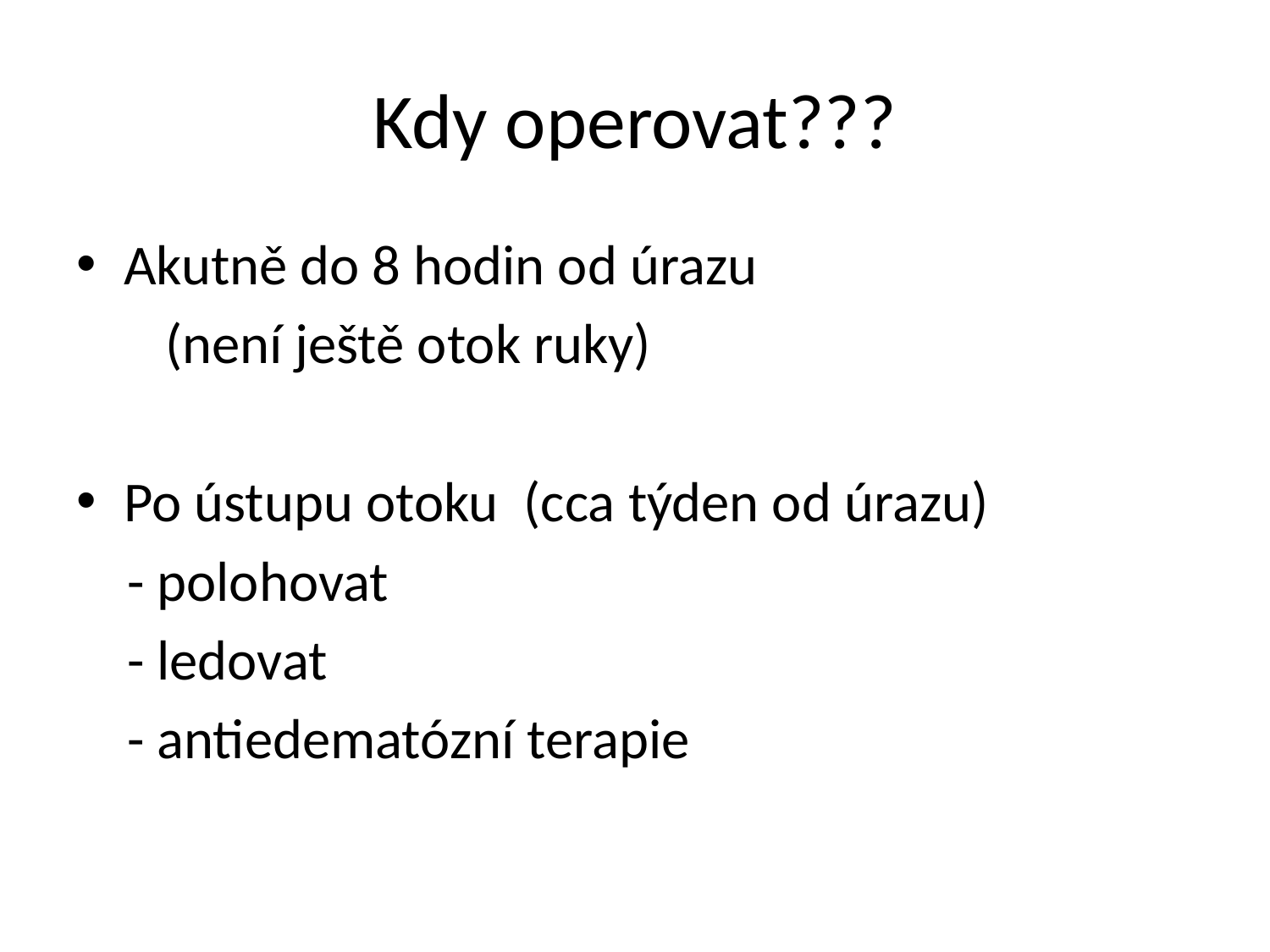

# Kdy operovat???
Akutně do 8 hodin od úrazu
       (není ještě otok ruky)

Po ústupu otoku  (cca týden od úrazu)
    - polohovat
    - ledovat
    - antiedematózní terapie